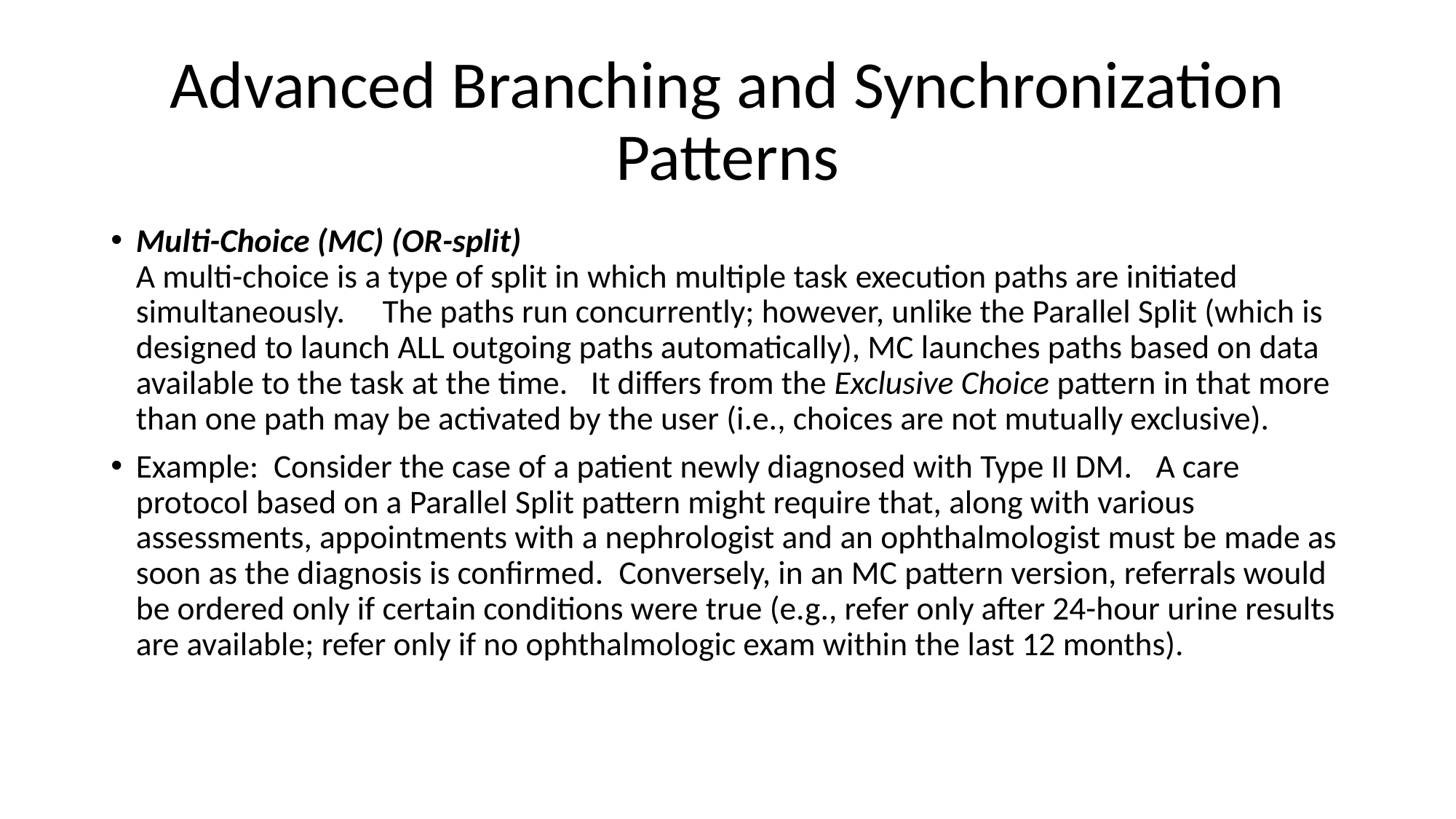

# Advanced Branching and Synchronization Patterns
Multi-Choice (MC) (OR-split)
A multi-choice is a type of split in which multiple task execution paths are initiated simultaneously.     The paths run concurrently; however, unlike the Parallel Split (which is designed to launch ALL outgoing paths automatically), MC launches paths based on data available to the task at the time.   It differs from the Exclusive Choice pattern in that more than one path may be activated by the user (i.e., choices are not mutually exclusive).
Example:  Consider the case of a patient newly diagnosed with Type II DM.   A care protocol based on a Parallel Split pattern might require that, along with various assessments, appointments with a nephrologist and an ophthalmologist must be made as soon as the diagnosis is confirmed.  Conversely, in an MC pattern version, referrals would be ordered only if certain conditions were true (e.g., refer only after 24-hour urine results are available; refer only if no ophthalmologic exam within the last 12 months).